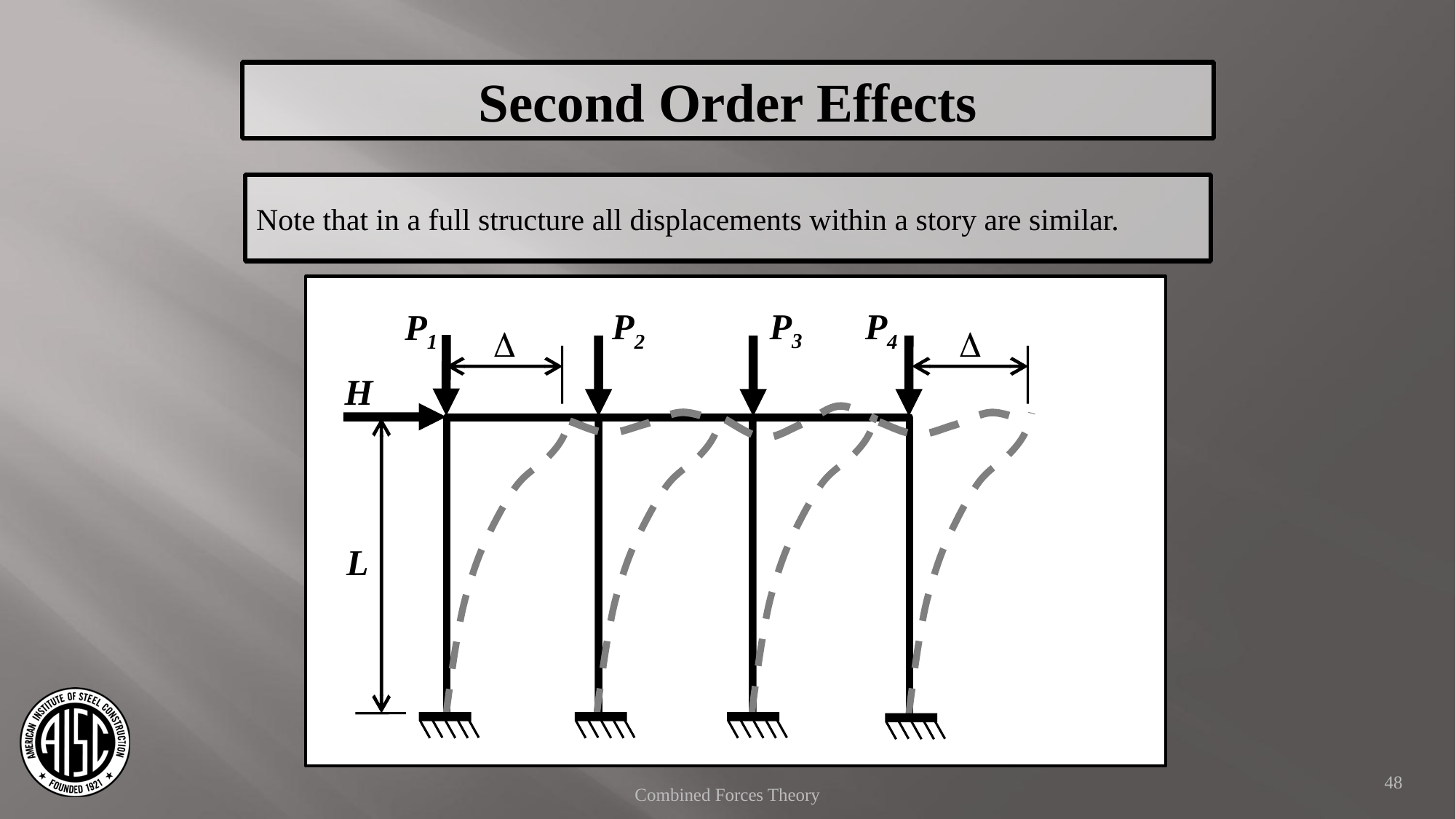

Second Order Effects
Note that in a full structure all displacements within a story are similar.

P3
P4
P2
P1
Δ
Δ

H

L

48
Combined Forces Theory